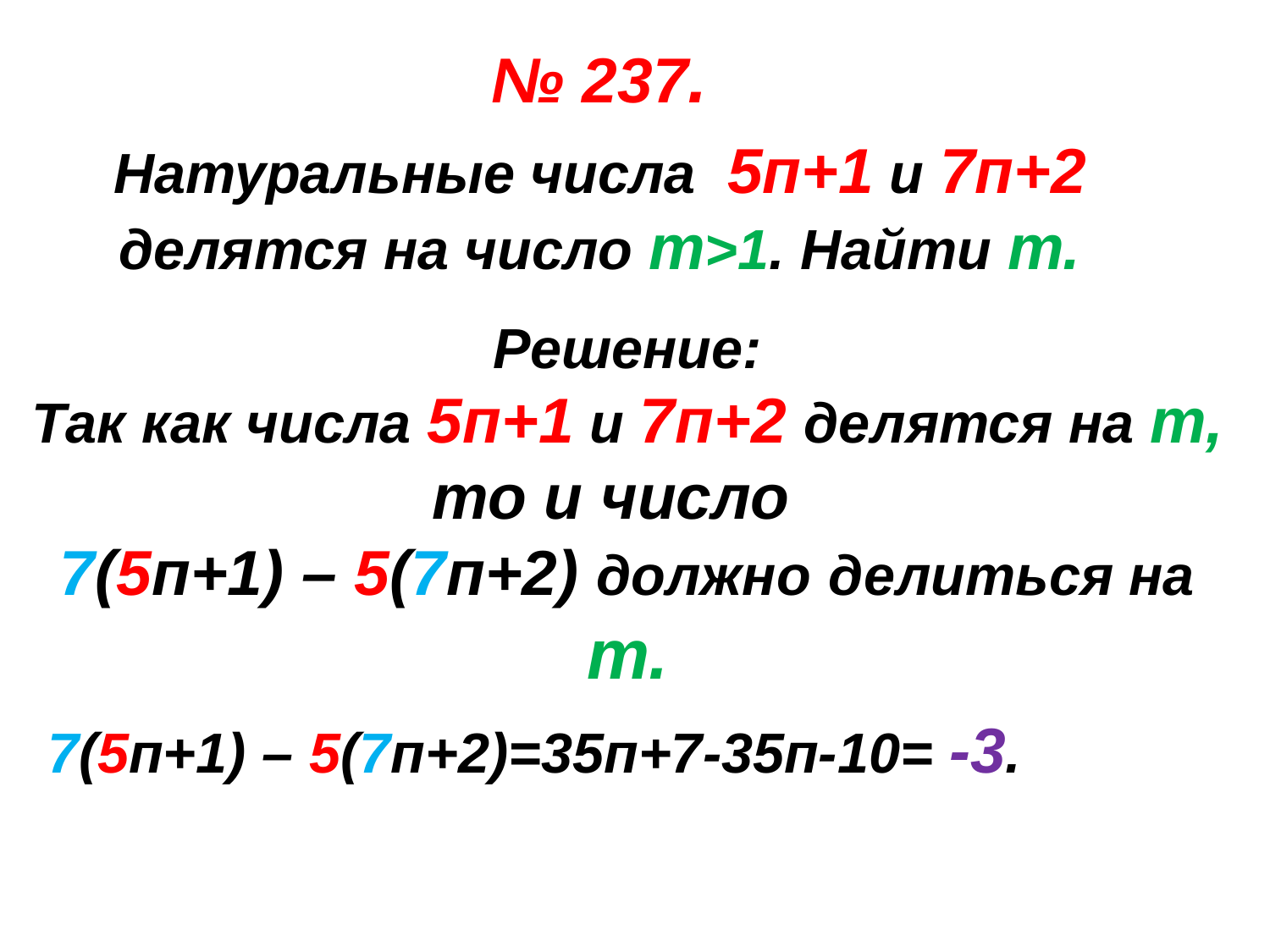

№ 237.
Натуральные числа  5п+1 и 7п+2 делятся на число т>1. Найти т.
Решение:
Так как числа 5п+1 и 7п+2 делятся на т, то и число
7(5п+1) – 5(7п+2) должно делиться на т.
7(5п+1) – 5(7п+2)=35п+7-35п-10= -3.